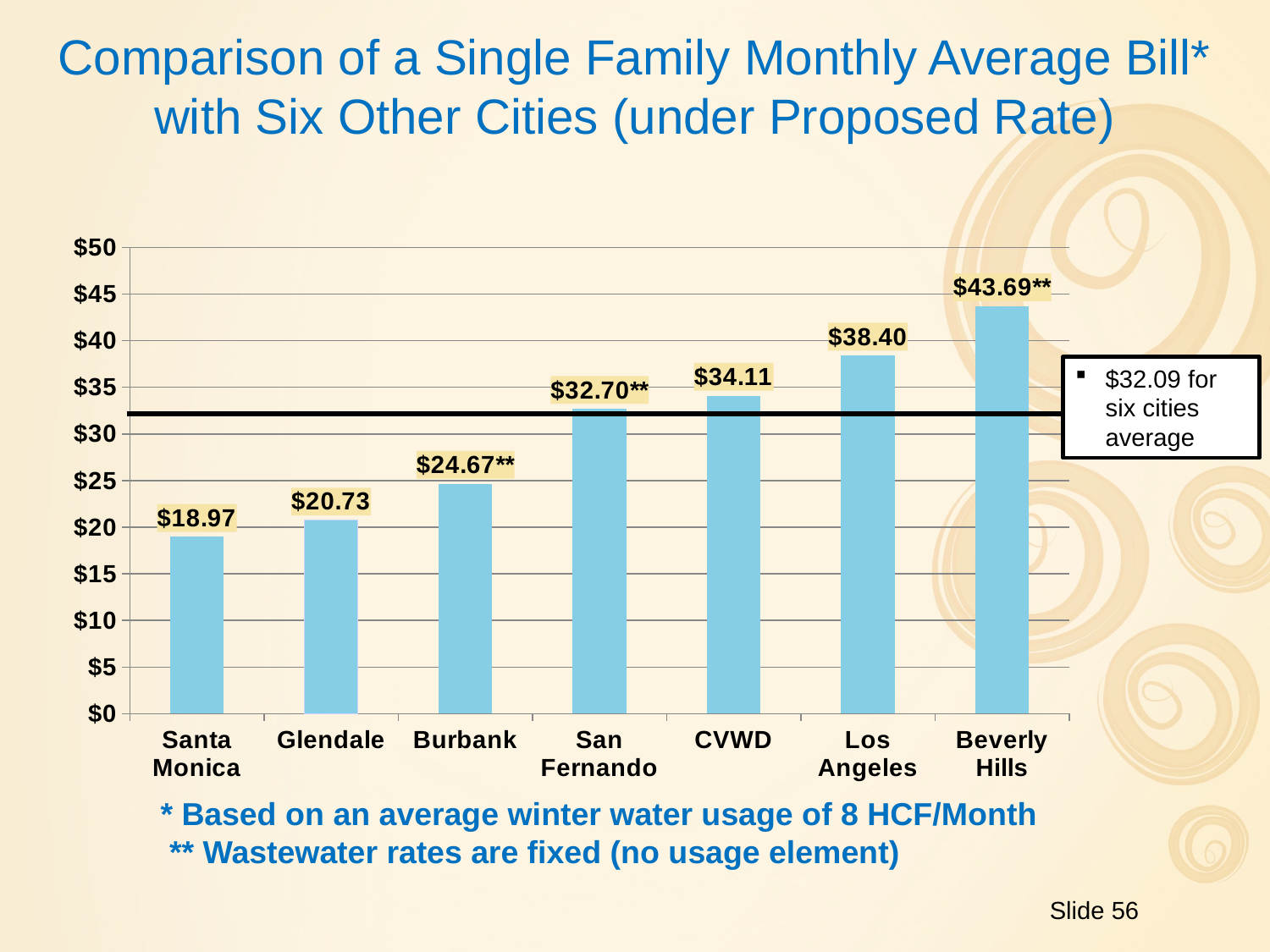

# Comparison of a Single Family Monthly Average Bill* with Six Other Cities (under Proposed Rate)

### Chart

| Category |  |
|---|---|
| Santa Monica | 18.97 |
| Glendale | 20.73 |
| Burbank | 24.67 |
| San Fernando | 32.7 |
| CVWD | 34.11 |
| Los Angeles | 38.4 |
| Beverly Hills | 43.69 |
$32.09 for six cities average
* Based on an average winter water usage of 8 HCF/Month
 ** Wastewater rates are fixed (no usage element)
Slide 56